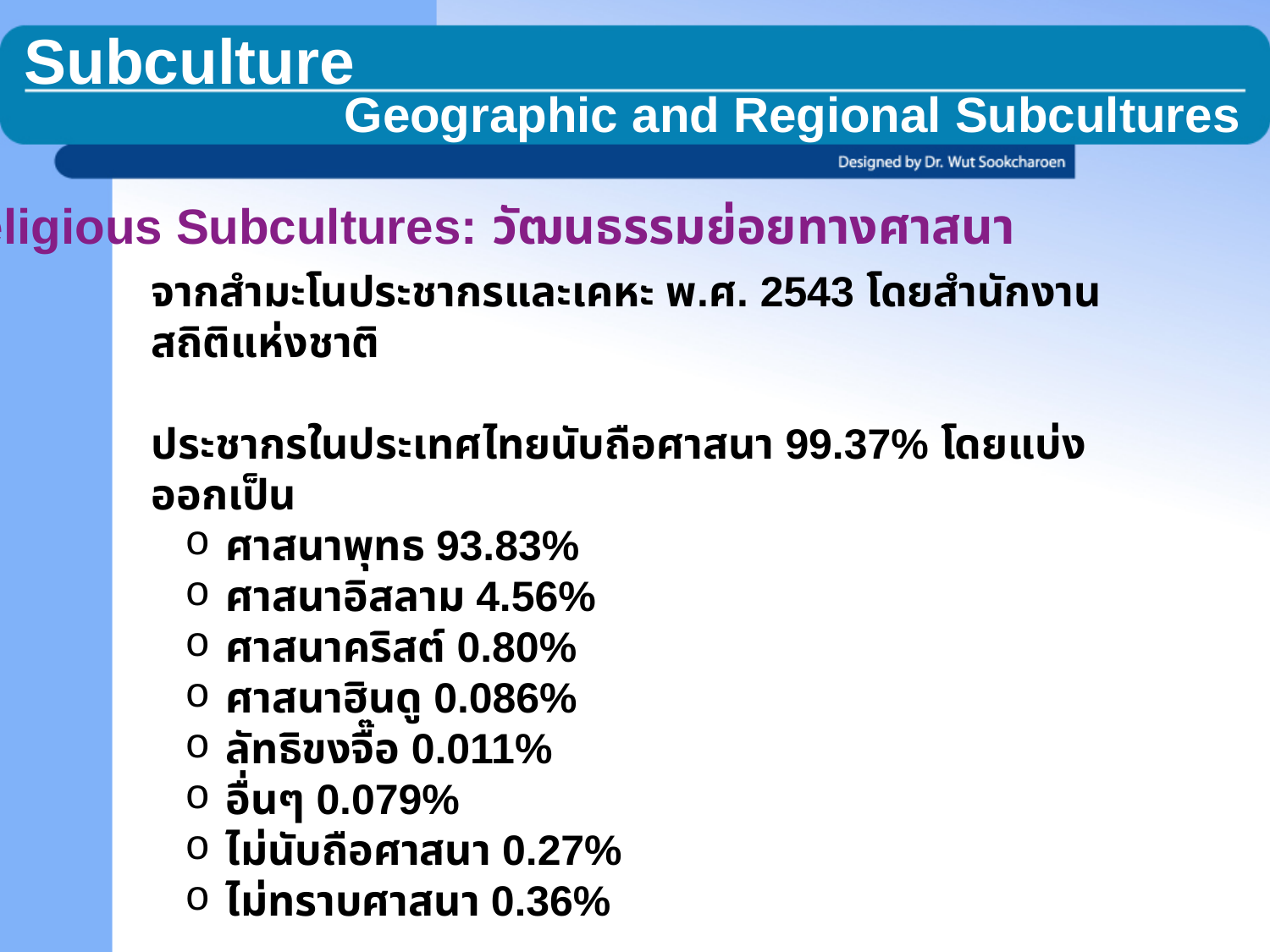

Subculture
Geographic and Regional Subcultures
Religious Subcultures: วัฒนธรรมย่อยทางศาสนา
จากสำมะโนประชากรและเคหะ พ.ศ. 2543 โดยสำนักงานสถิติแห่งชาติ

ประชากรในประเทศไทยนับถือศาสนา 99.37% โดยแบ่งออกเป็น
 ศาสนาพุทธ 93.83%
 ศาสนาอิสลาม 4.56%
 ศาสนาคริสต์ 0.80%
 ศาสนาฮินดู 0.086%
 ลัทธิขงจื๊อ 0.011%
 อื่นๆ 0.079%
 ไม่นับถือศาสนา 0.27%
 ไม่ทราบศาสนา 0.36%